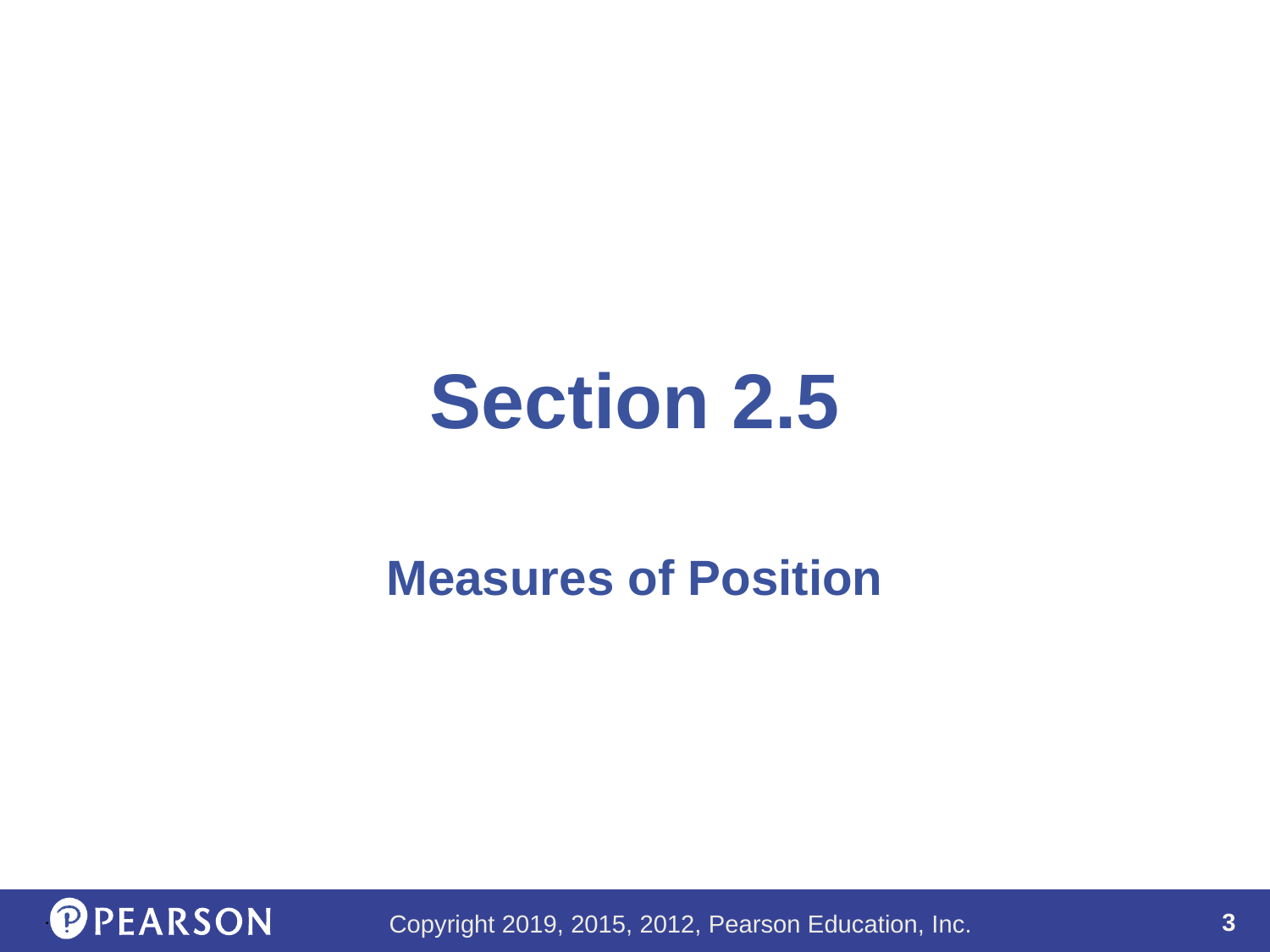

# Section 2.5
Measures of Position
.